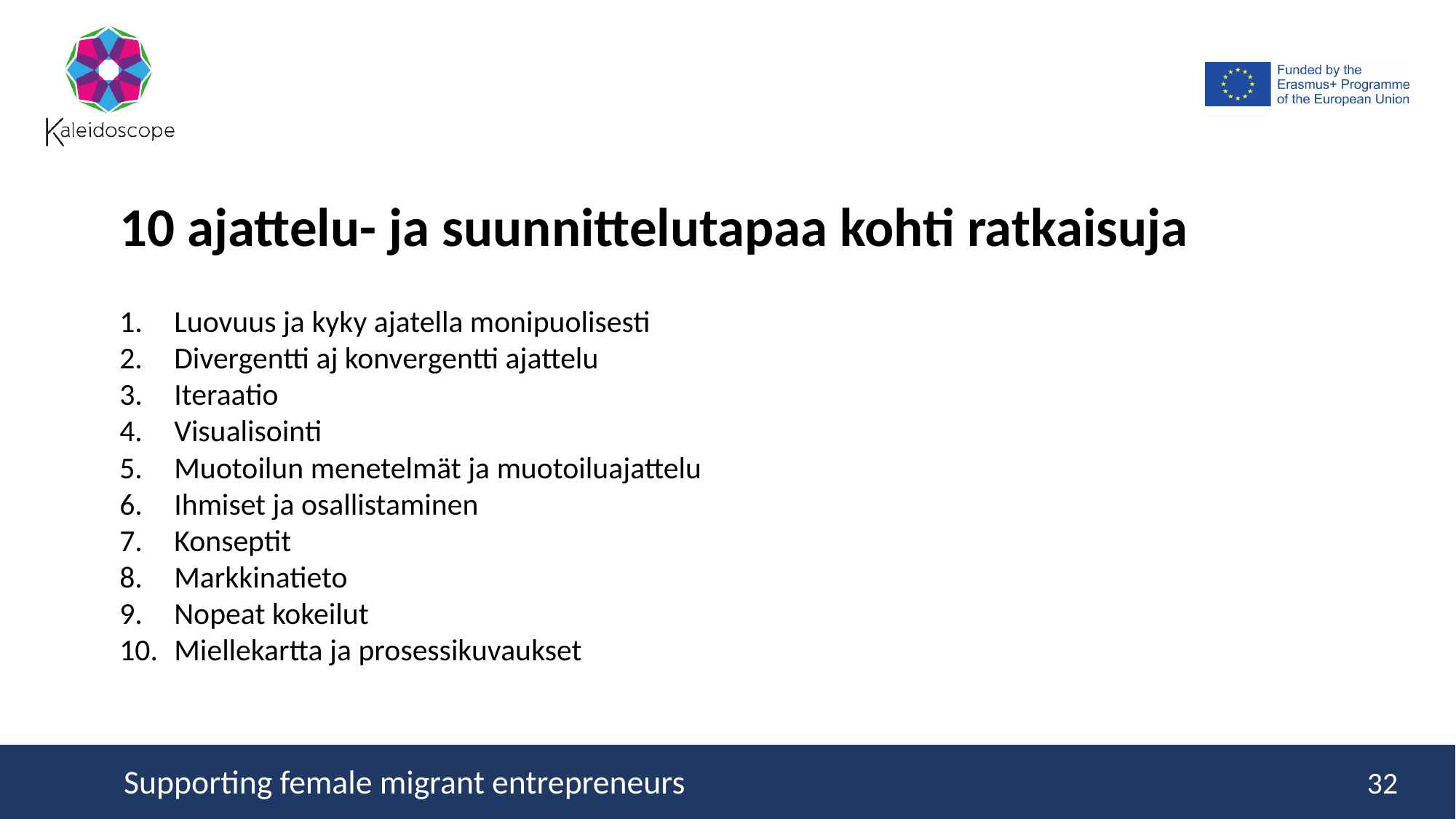

10 ajattelu- ja suunnittelutapaa kohti ratkaisuja
Luovuus ja kyky ajatella monipuolisesti
Divergentti aj konvergentti ajattelu
Iteraatio
Visualisointi
Muotoilun menetelmät ja muotoiluajattelu
Ihmiset ja osallistaminen
Konseptit
Markkinatieto
Nopeat kokeilut
Miellekartta ja prosessikuvaukset
32